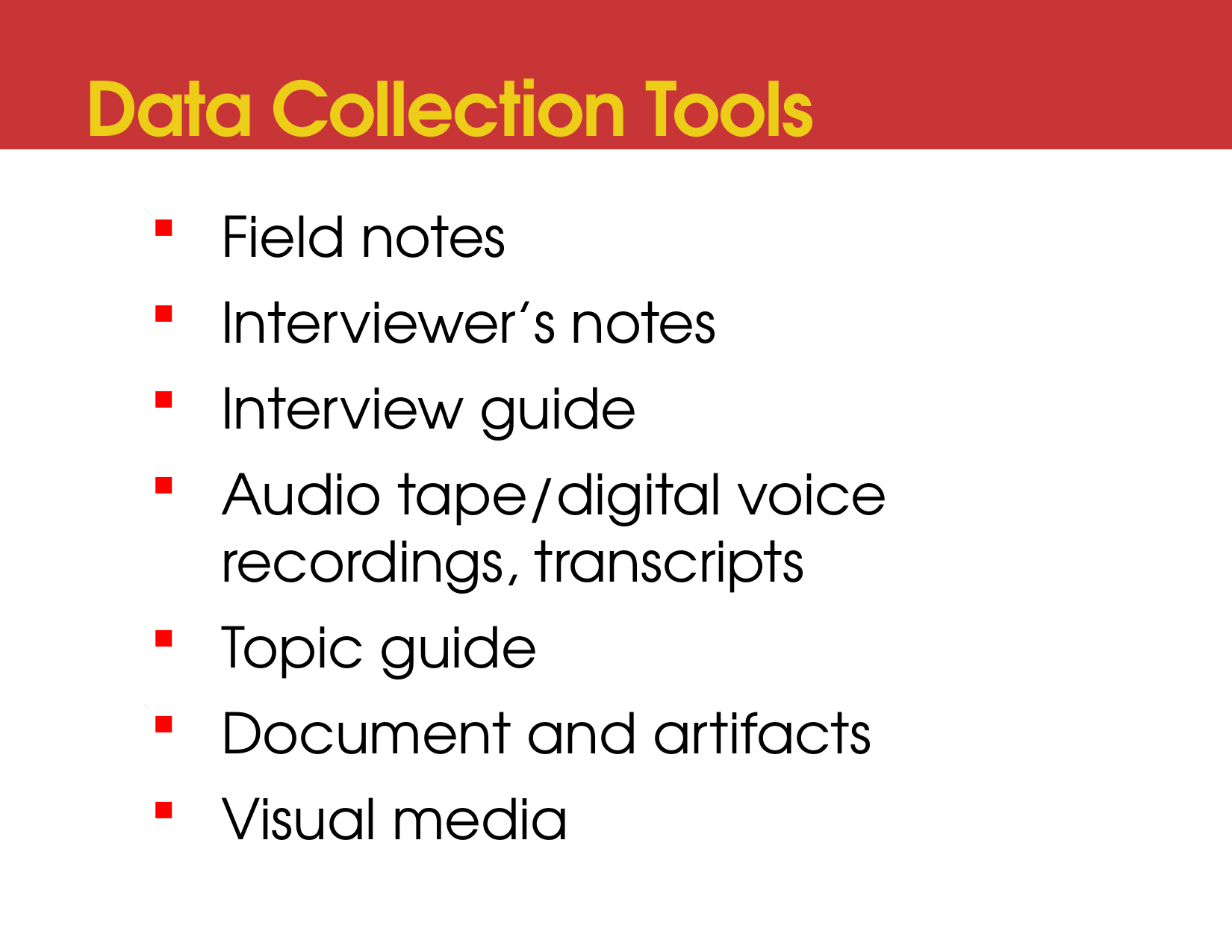

#
Data Collection Tools
Field notes
Interviewer’s notes
Interview guide
Audio tape/digital voice recordings, transcripts
Topic guide
Document and artifacts
Visual media